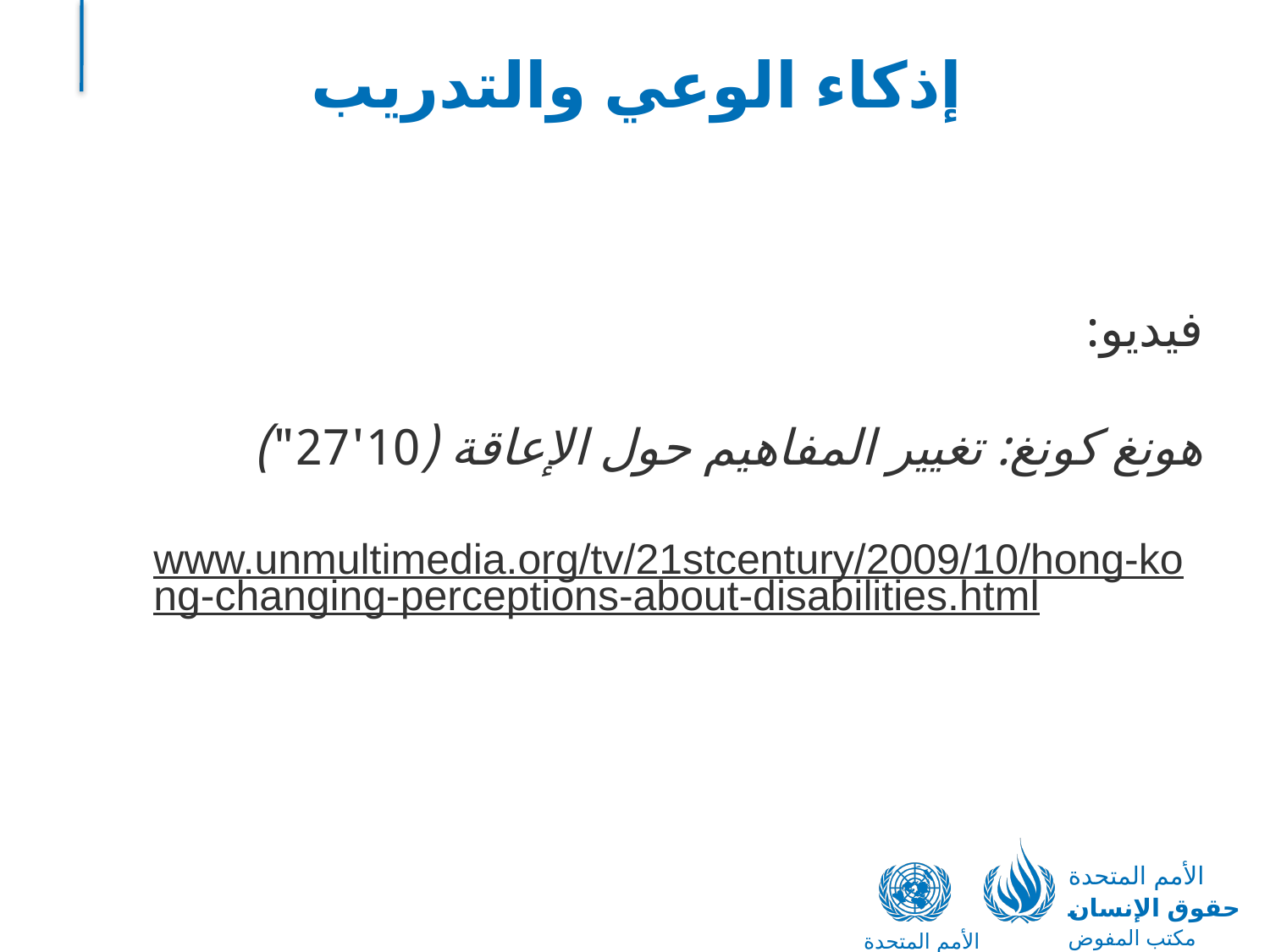

# إذكاء الوعي والتدريب

فيديو:

هونغ كونغ: تغيير المفاهيم حول الإعاقة (10'27")

www.unmultimedia.org/tv/21stcentury/2009/10/hong-kong-changing-perceptions-about-disabilities.html
الأمم المتحدة
حقوق الإنسان
مكتب المفوض السامي
الأمم المتحدة